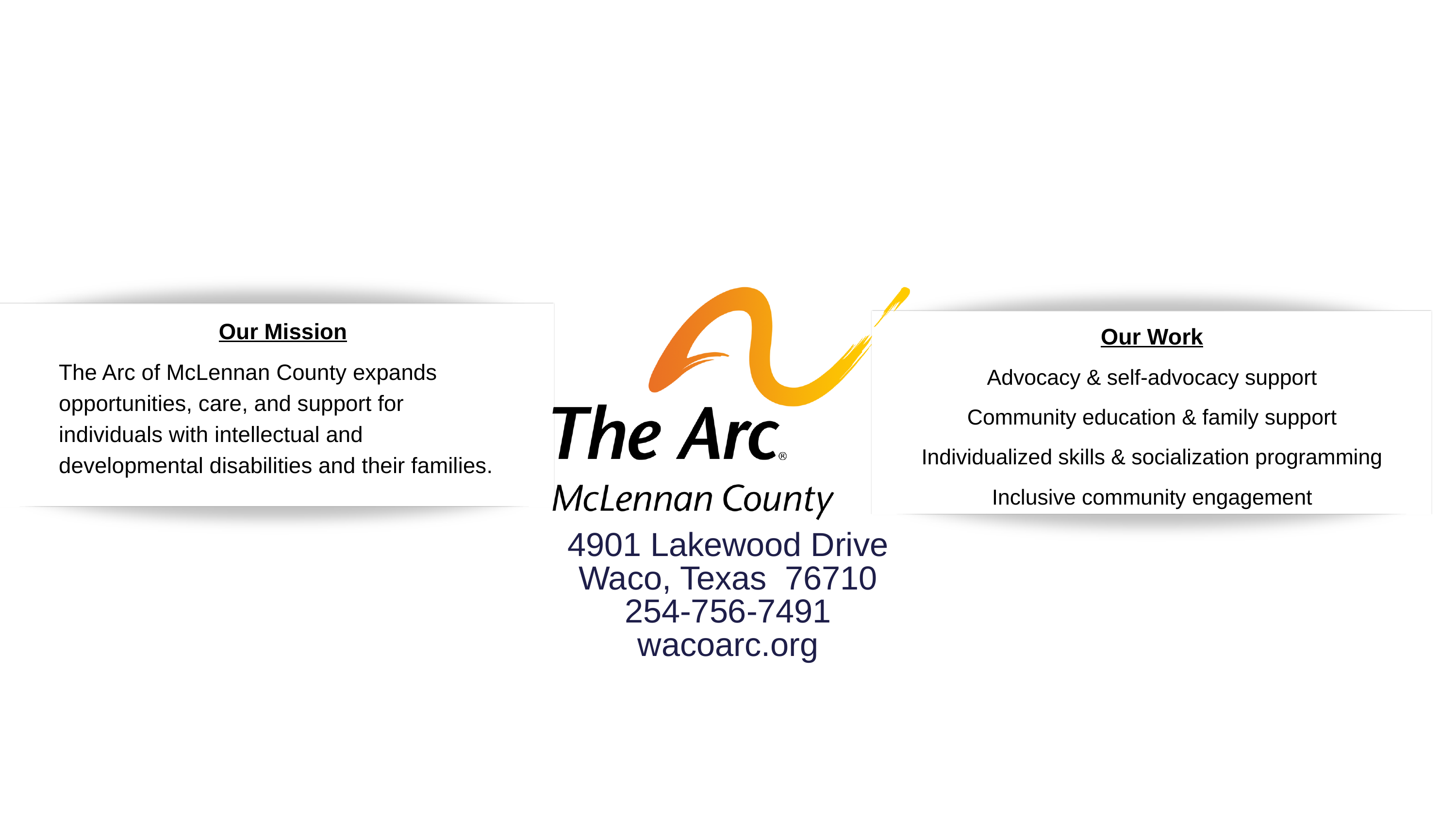

Our Mission

The Arc of McLennan County expands opportunities, care, and support for individuals with intellectual and developmental disabilities and their families.
Our Work

Advocacy & self-advocacy support

Community education & family support

Individualized skills & socialization programming

Inclusive community engagement
4901 Lakewood Drive
Waco, Texas  76710
254-756-7491
wacoarc.org